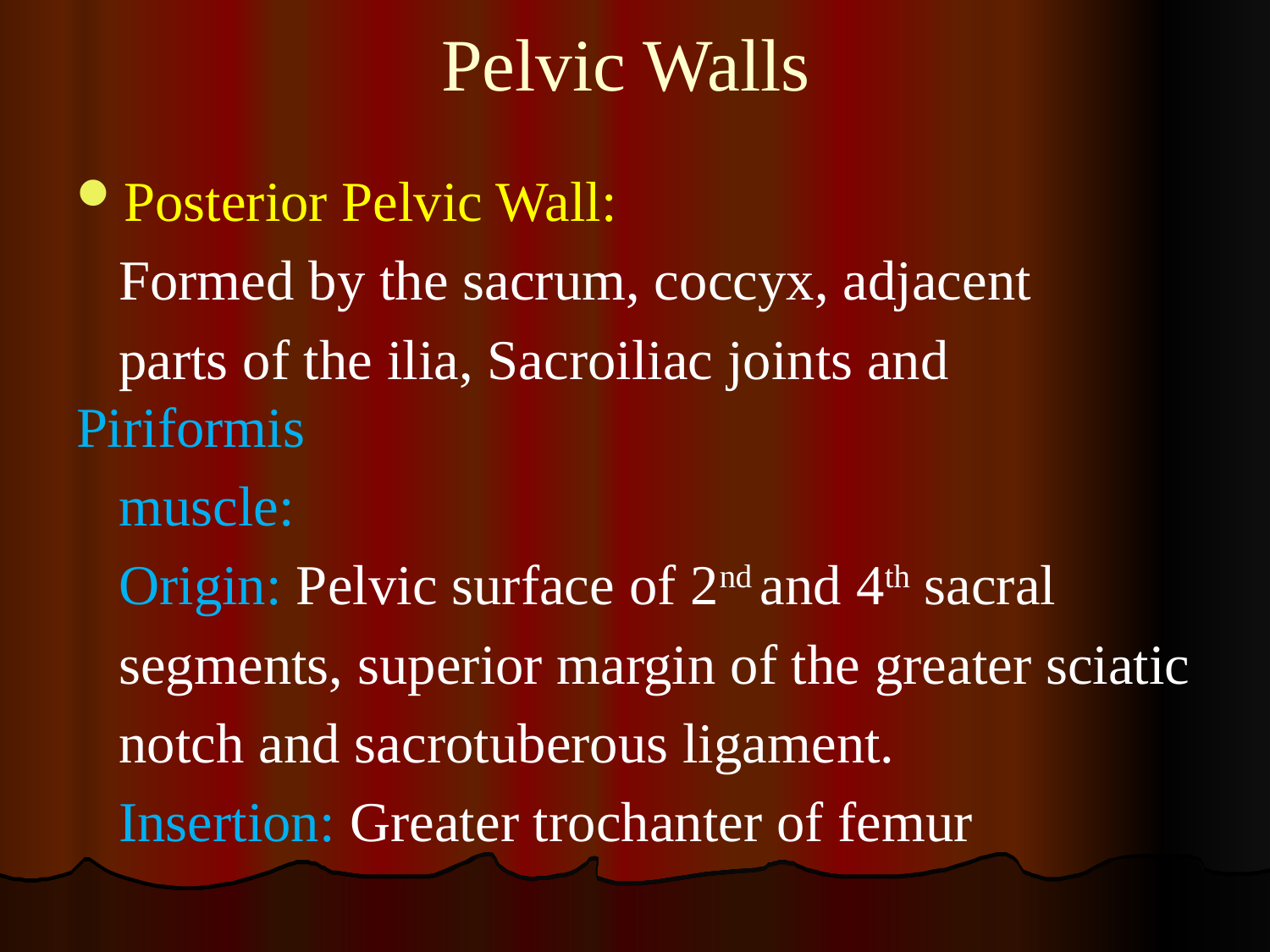

# Pelvic Walls
Posterior Pelvic Wall:
   Formed by the sacrum, coccyx, adjacent
   parts of the ilia, Sacroiliac joints and Piriformis
   muscle:
   Origin: Pelvic surface of 2nd and 4th sacral
   segments, superior margin of the greater sciatic
   notch and sacrotuberous ligament.
   Insertion: Greater trochanter of femur